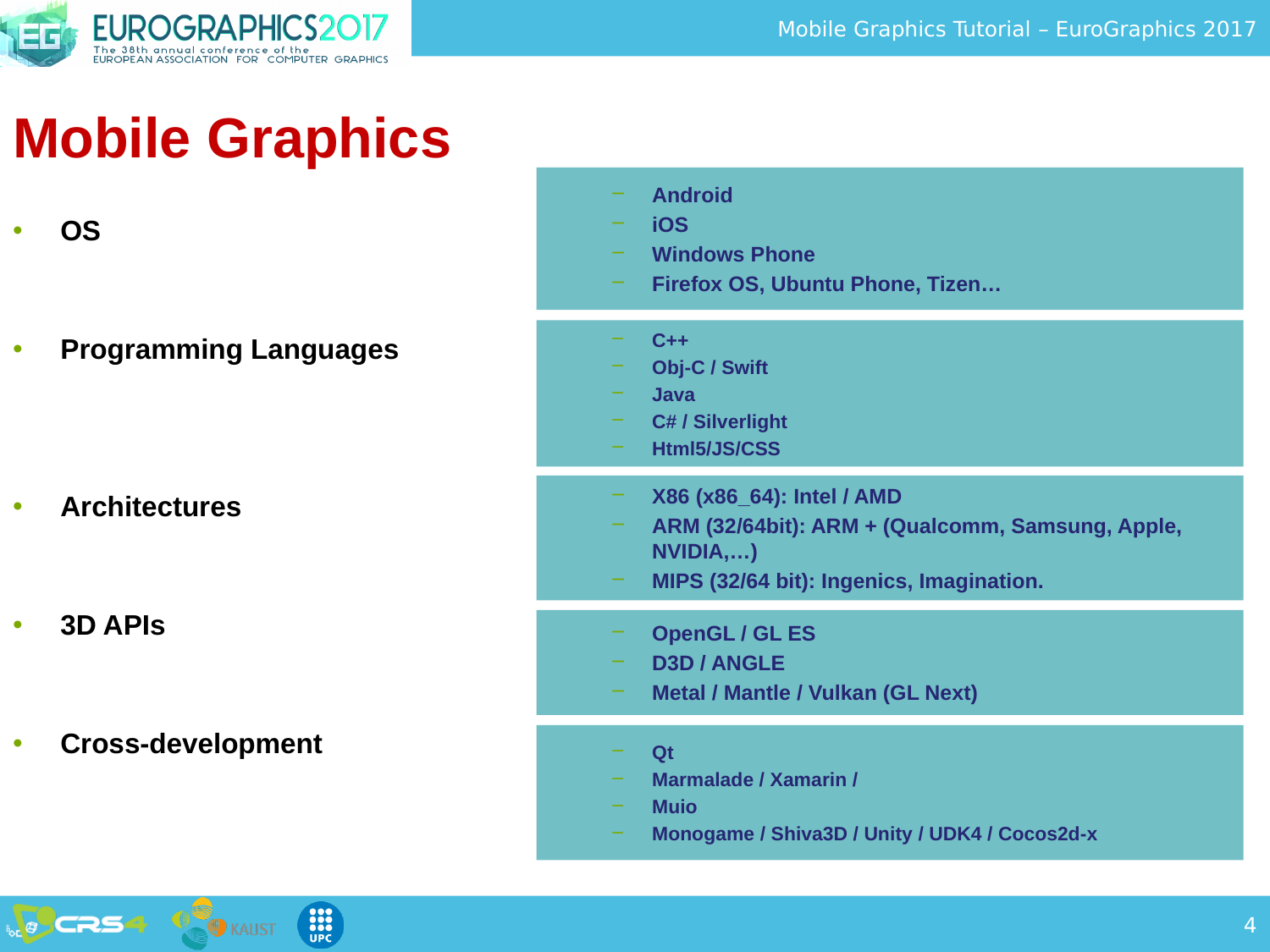

Mobile Graphics
Android
iOS
Windows Phone
Firefox OS, Ubuntu Phone, Tizen…
OS

Programming Languages

Architectures

3D APIs

Cross-development

C++
Obj-C / Swift
Java
C# / Silverlight
Html5/JS/CSS
X86 (x86_64): Intel / AMD
ARM (32/64bit): ARM + (Qualcomm, Samsung, Apple, NVIDIA,…)
MIPS (32/64 bit): Ingenics, Imagination.
OpenGL / GL ES
D3D / ANGLE
Metal / Mantle / Vulkan (GL Next)
Qt
Marmalade / Xamarin /
Muio
Monogame / Shiva3D / Unity / UDK4 / Cocos2d-x
4